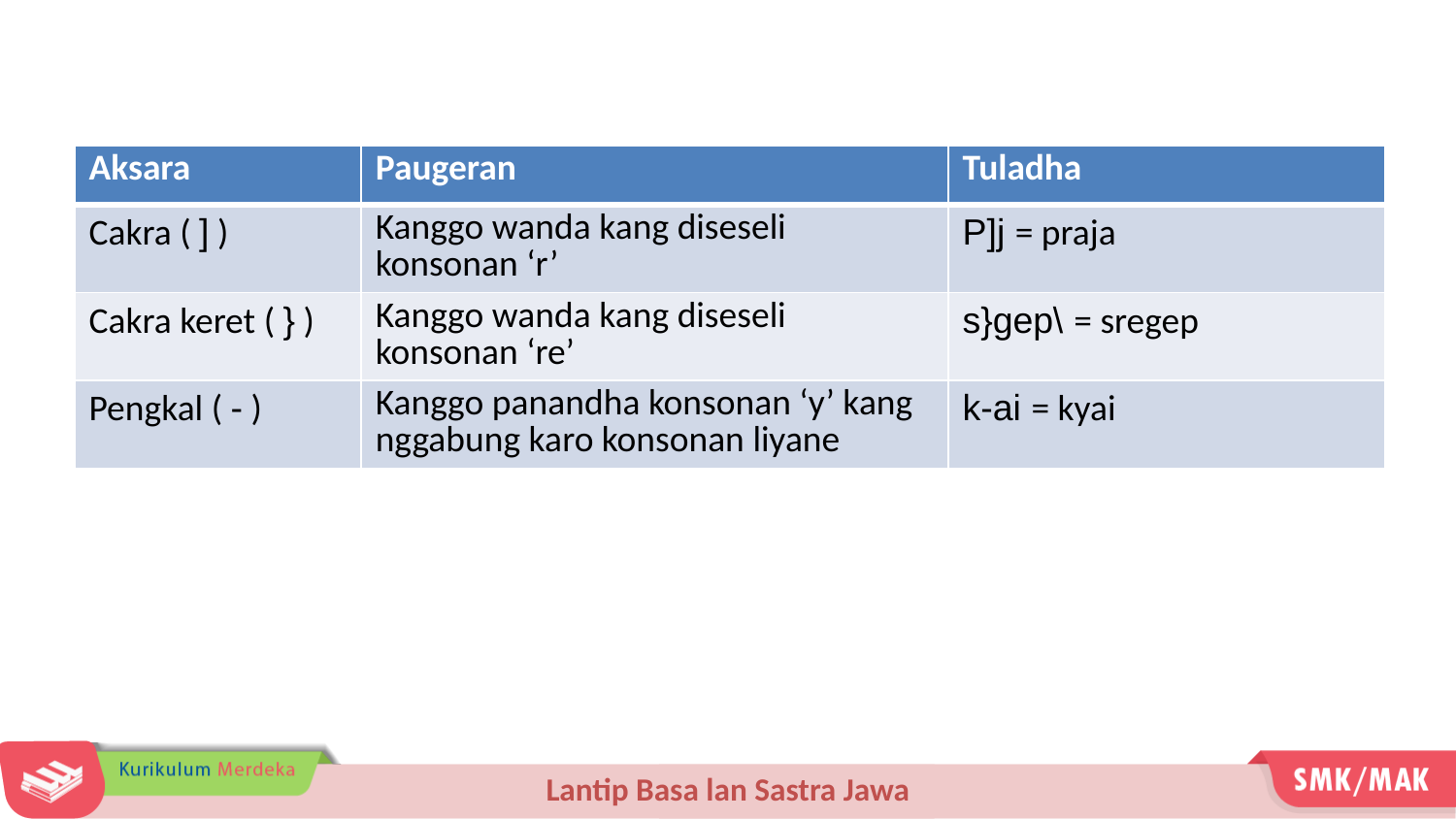

| Aksara | Paugeran | Tuladha |
| --- | --- | --- |
| Cakra ( ] ) | Kanggo wanda kang diseseli konsonan ‘r’ | P]j = praja |
| Cakra keret ( } ) | Kanggo wanda kang diseseli konsonan ‘re’ | s}gep\ = sregep |
| Pengkal ( - ) | Kanggo panandha konsonan ‘y’ kang nggabung karo konsonan liyane | k-ai = kyai |